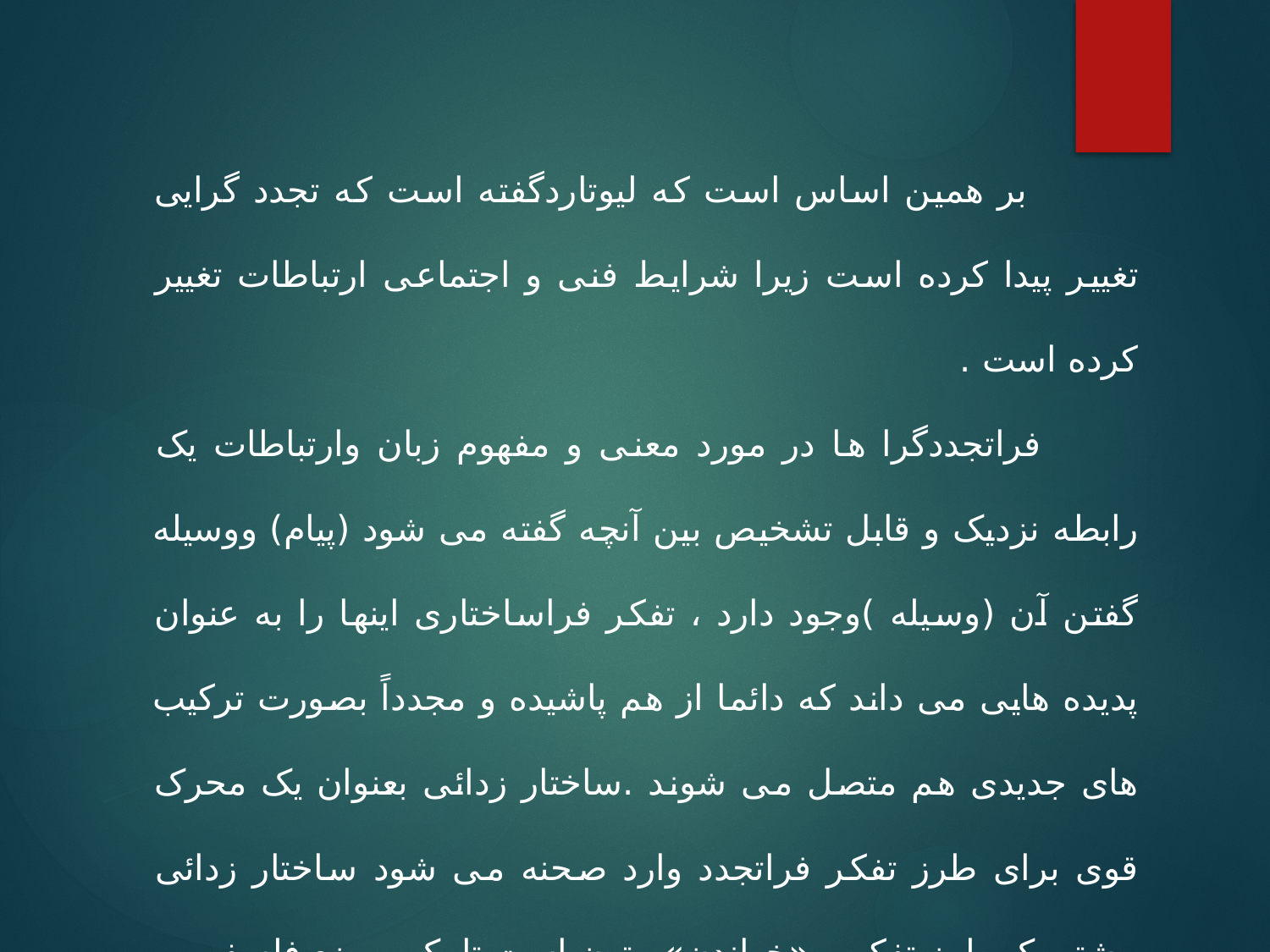

بر همین اساس است که لیوتاردگفته است که تجدد گرایی تغییر پیدا کرده است زیرا شرایط فنی و اجتماعی ارتباطات تغییر کرده است .
      فراتجددگرا ها در مورد معنی و مفهوم زبان وارتباطات یک رابطه نزدیک و قابل تشخیص بین آنچه گفته می شود (پیام) ووسیله گفتن آن (وسیله )وجود دارد ، تفکر فراساختاری اینها را به عنوان پدیده هایی می داند که دائما از هم پاشیده و مجدداً بصورت ترکیب های جدیدی هم متصل می شوند .ساختار زدائی بعنوان یک محرک قوی برای طرز تفکر فراتجدد وارد صحنه می شود ساختار زدائی بیشتر یک طرز تفکر و «خواندن» متون است تا یک موضع فلسفی.